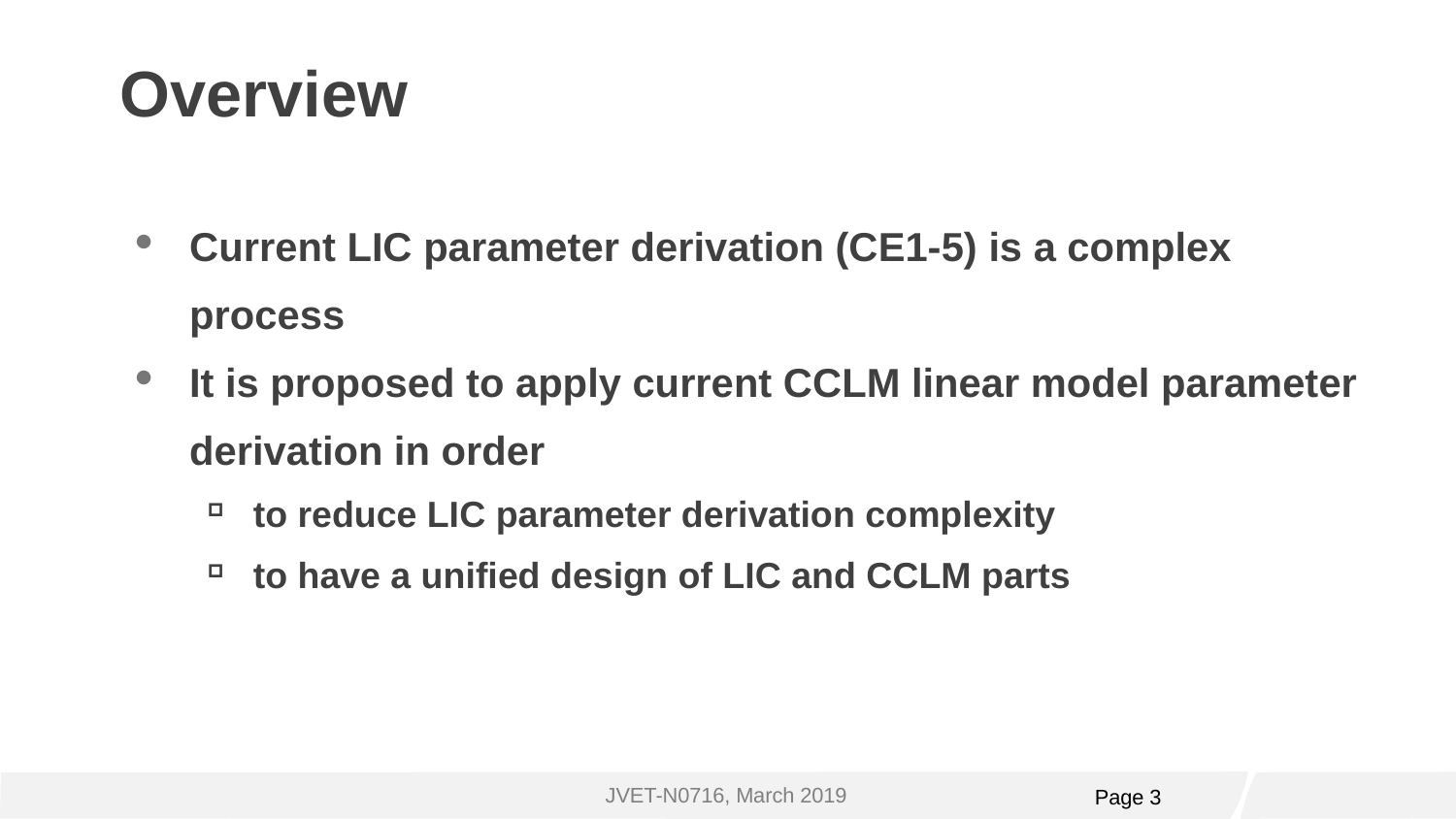

# Overview
Current LIC parameter derivation (CE1-5) is a complex process
It is proposed to apply current CCLM linear model parameter derivation in order
to reduce LIC parameter derivation complexity
to have a unified design of LIC and CCLM parts